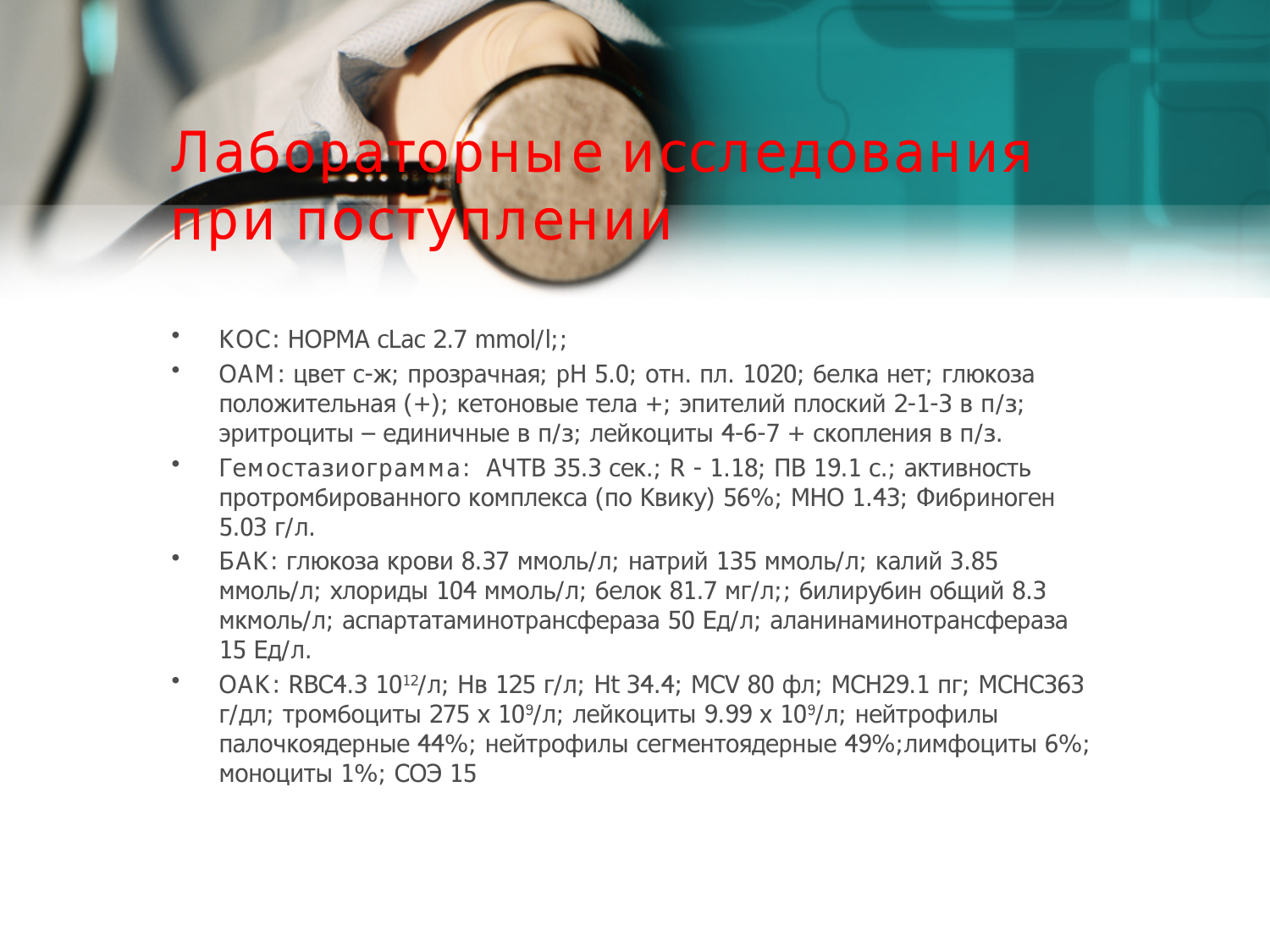

# Лабораторные исследования при поступлении
КОС: НОРМА cLac 2.7 mmol/l;;
ОАМ: цвет с-ж; прозрачная; рН 5.0; отн. пл. 1020; белка нет; глюкоза положительная (+); кетоновые тела +; эпителий плоский 2-1-3 в п/з; эритроциты – единичные в п/з; лейкоциты 4-6-7 + скопления в п/з.
Гемостазиограмма:  АЧТВ 35.3 сек.; R - 1.18; ПВ 19.1 с.; активность протромбированного комплекса (по Квику) 56%; МНО 1.43; Фибриноген 5.03 г/л.
БАК: глюкоза крови 8.37 ммоль/л; натрий 135 ммоль/л; калий 3.85 ммоль/л; хлориды 104 ммоль/л; белок 81.7 мг/л;; билирубин общий 8.3 мкмоль/л; аспартатаминотрансфераза 50 Ед/л; аланинаминотрансфераза 15 Ед/л.
ОАК: RBC4.3 1012/л; Нв 125 г/л; Ht 34.4; MCV 80 фл; MCH29.1 пг; MCHC363 г/дл; тромбоциты 275 х 109/л; лейкоциты 9.99 х 109/л; нейтрофилы палочкоядерные 44%; нейтрофилы сегментоядерные 49%;лимфоциты 6%; моноциты 1%; СОЭ 15